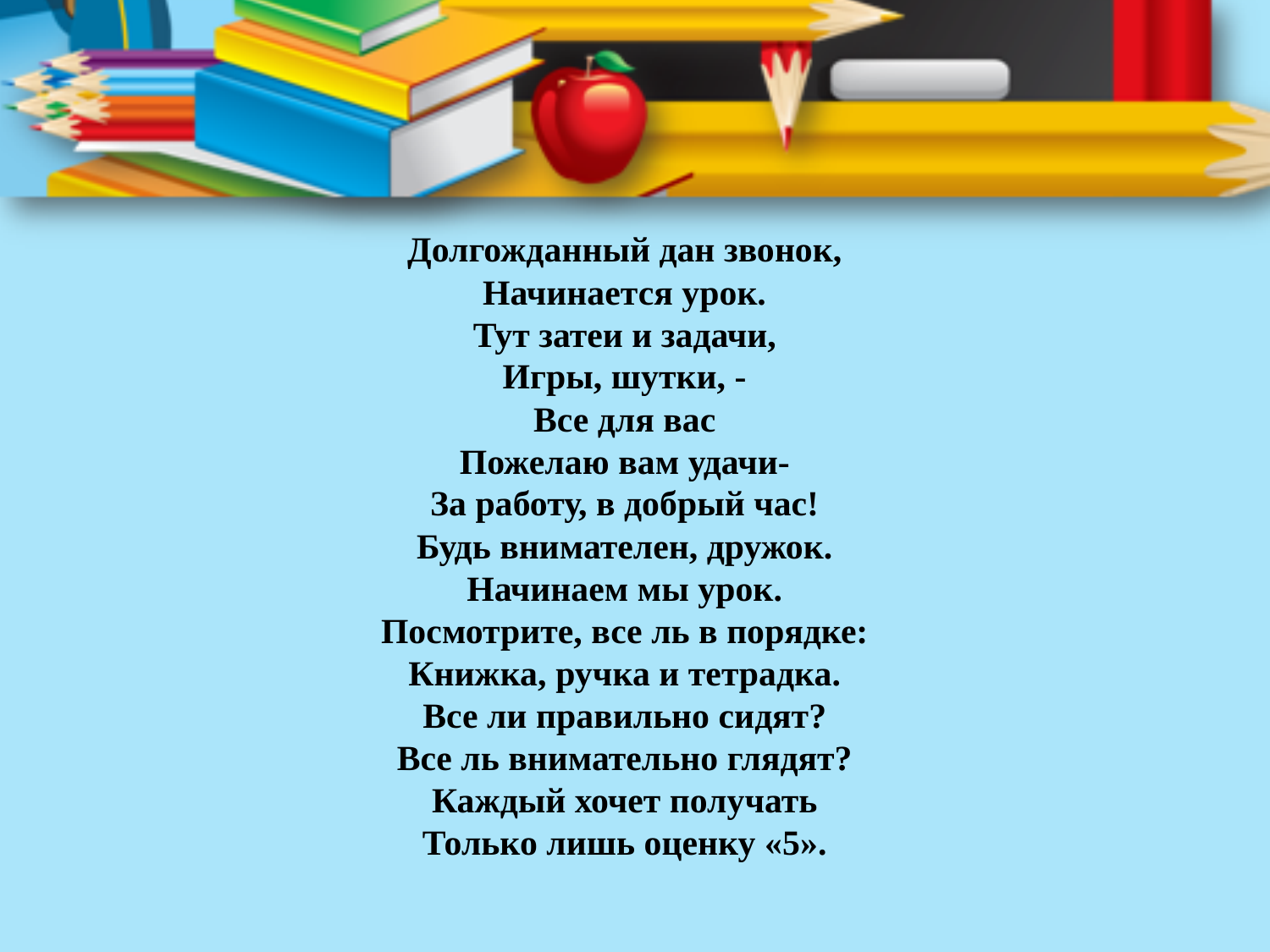

# Долгожданный дан звонок, Начинается урок. Тут затеи и задачи, Игры, шутки, - Все для вас Пожелаю вам удачи- За работу, в добрый час! Будь внимателен, дружок. Начинаем мы урок. Посмотрите, все ль в порядке: Книжка, ручка и тетрадка. Все ли правильно сидят? Все ль внимательно глядят? Каждый хочет получать Только лишь оценку «5».